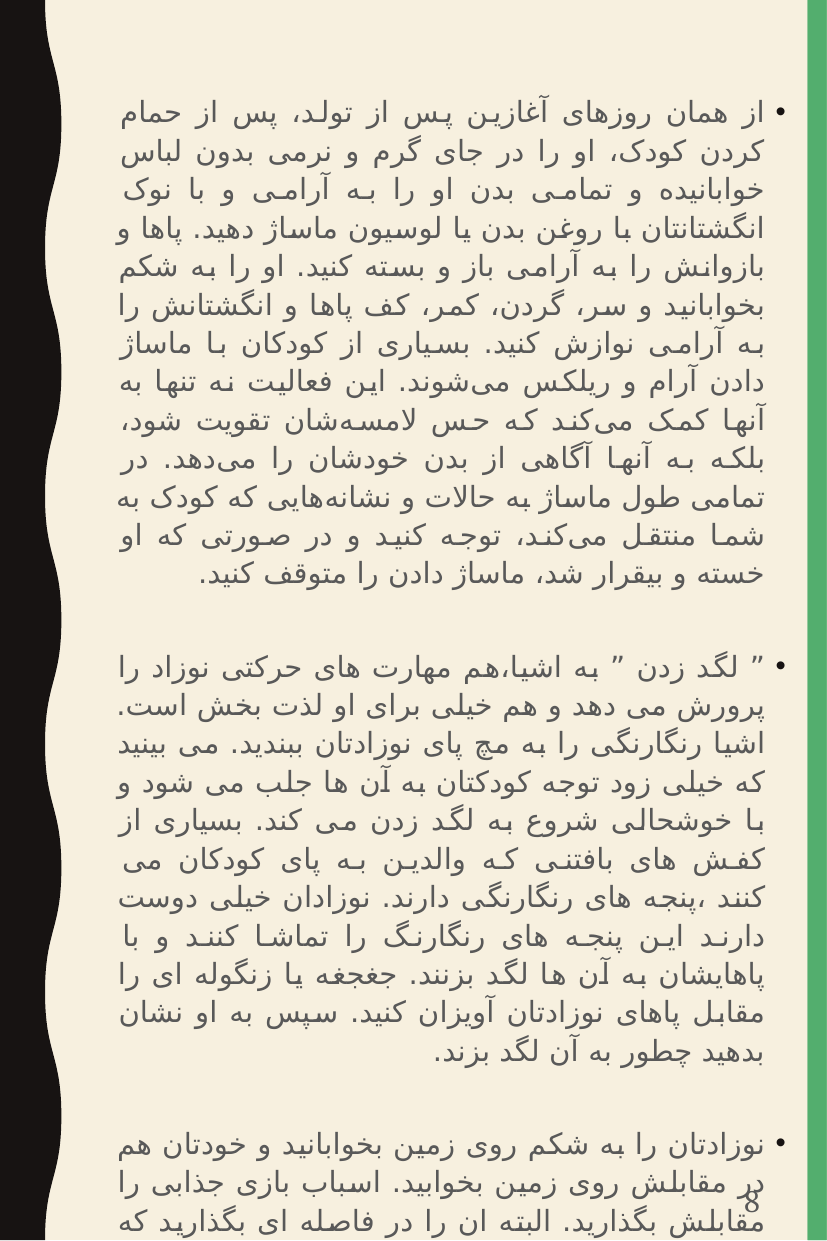

از همان روزهای آغازین پس از تولد، پس از حمام کردن کودک، او را در جای گرم و نرمی بدون لباس خوابانیده و تمامی بدن او را به آرامی و با نوک انگشتانتان با روغن بدن یا لوسیون ماساژ دهید. پاها و بازوانش را به آرامی باز و بسته کنید. او را به شکم بخوابانید و سر، گردن، کمر، کف پاها و انگشتانش را به آرامی نوازش کنید. بسیاری از کودکان با ماساژ دادن آرام و ریلکس می‌شوند. این فعالیت نه تنها به آنها کمک می‌کند که حس لامسه‌شان تقویت شود، بلکه به آنها آگاهی از بدن خودشان را می‌دهد. در تمامی طول ماساژ به حالات و نشانه‌هایی که کودک به شما منتقل می‌کند، توجه کنید و در صورتی که او خسته و بیقرار شد، ماساژ دادن را متوقف کنید.

” لگد زدن ” به اشیا،هم مهارت های حرکتی نوزاد را پرورش می دهد و هم خیلی برای او لذت بخش است. اشیا رنگارنگی را به مچ پای نوزادتان ببندید. می بینید که خیلی زود توجه کودکتان به آن ها جلب می شود و با خوشحالی شروع به لگد زدن می کند. بسیاری از کفش های بافتنی که والدین به پای کودکان می کنند ،پنجه های رنگارنگی دارند. نوزادان خیلی دوست دارند این پنجه های رنگارنگ را تماشا کنند و با پاهایشان به آن ها لگد بزنند. جغجغه یا زنگوله ای را مقابل پاهای نوزادتان آویزان کنید. سپس به او نشان بدهید چطور به آن لگد بزند.

نوزادتان را به شکم روی زمین بخوابانید و خودتان هم در مقابلش روی زمین بخوابید. اسباب بازی جذابی را مقابلش بگذارید. البته ان را در فاصله ای بگذارید که دستش به ان نرسد. اسباب بازی را به عقب و جلو حرکت دهید ( جغجغه یا توپ های زنگوله ای برای این بازی مناسبند). نوزاد با دیدن توپ و شنیدن صدای آن توجهش جلب می شود و سعی می کند توپ را بگیرد و احتمالا در حین این کار کمی خودش را به سمت جلو می کشد. بگذارید توپ را در دست هایش بگیرد و وقتی این کار را کرد حسابی او را تشویق کنید. موفق شدن در این بازی اعتماد به نفس زیادی را در کودک به وجود می اورد.

8